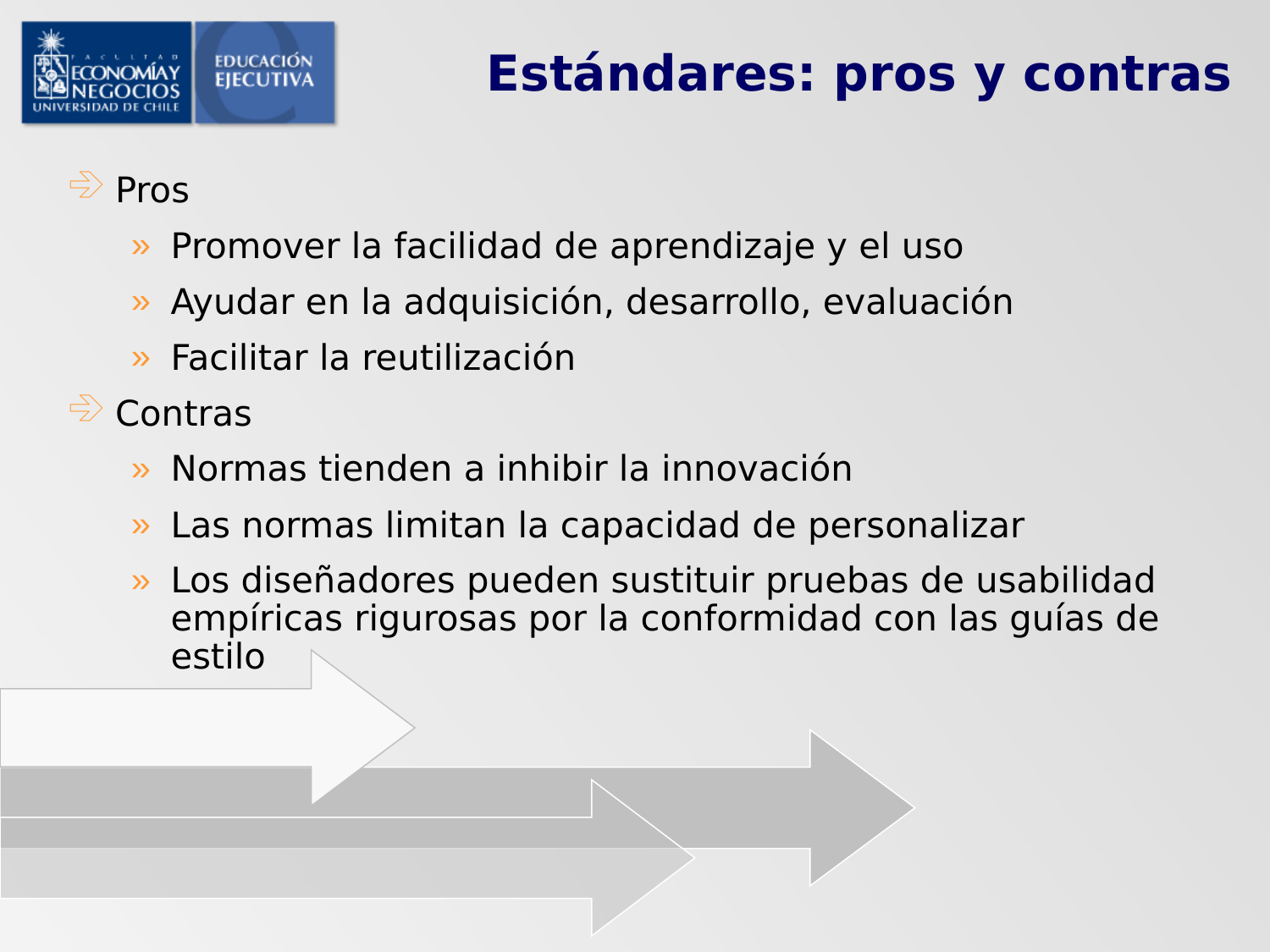

# Estándares: pros y contras
Pros
Promover la facilidad de aprendizaje y el uso
Ayudar en la adquisición, desarrollo, evaluación
Facilitar la reutilización
Contras
Normas tienden a inhibir la innovación
Las normas limitan la capacidad de personalizar
Los diseñadores pueden sustituir pruebas de usabilidad empíricas rigurosas por la conformidad con las guías de estilo